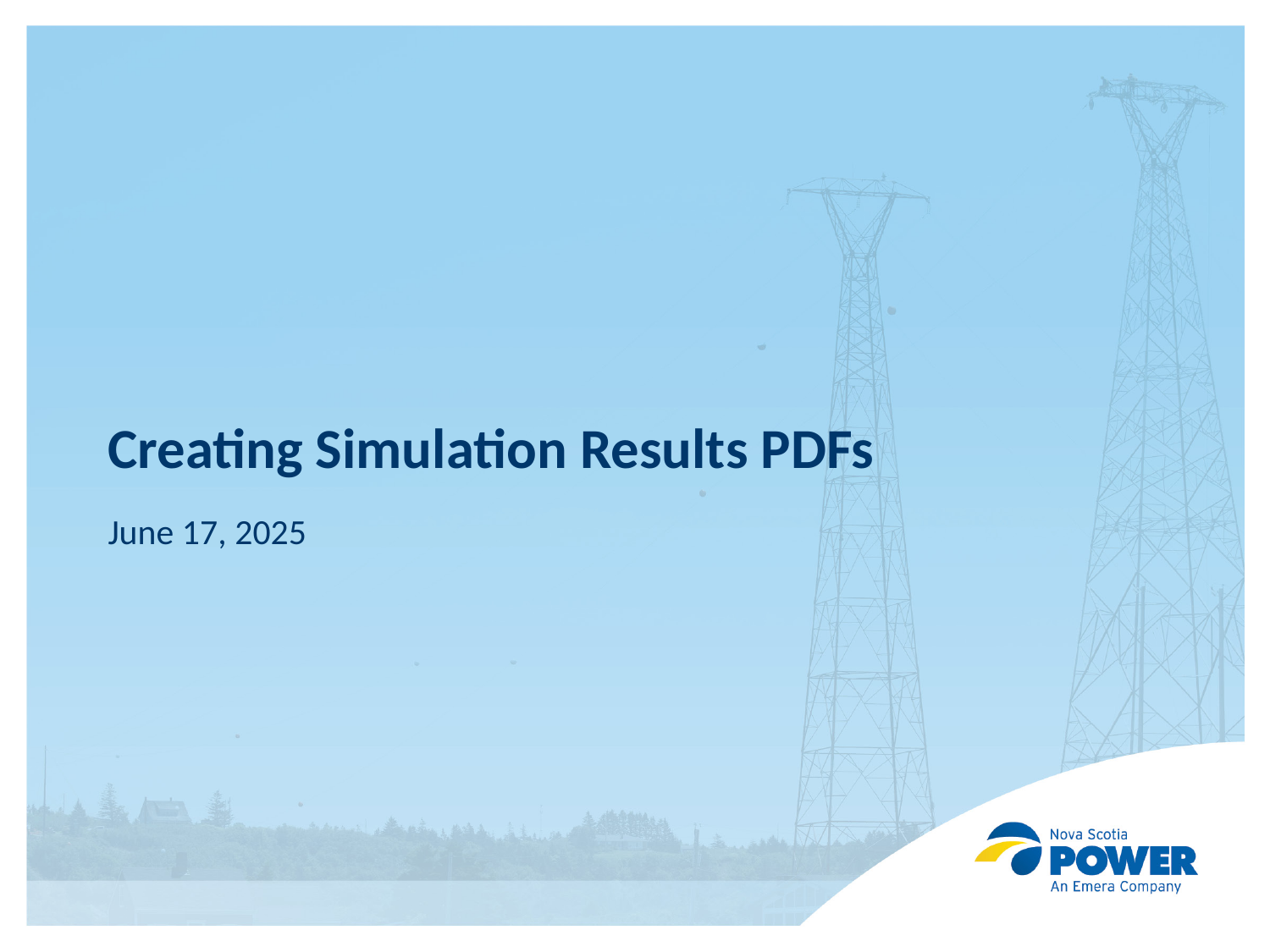

# Creating Simulation Results PDFs
June 17, 2025